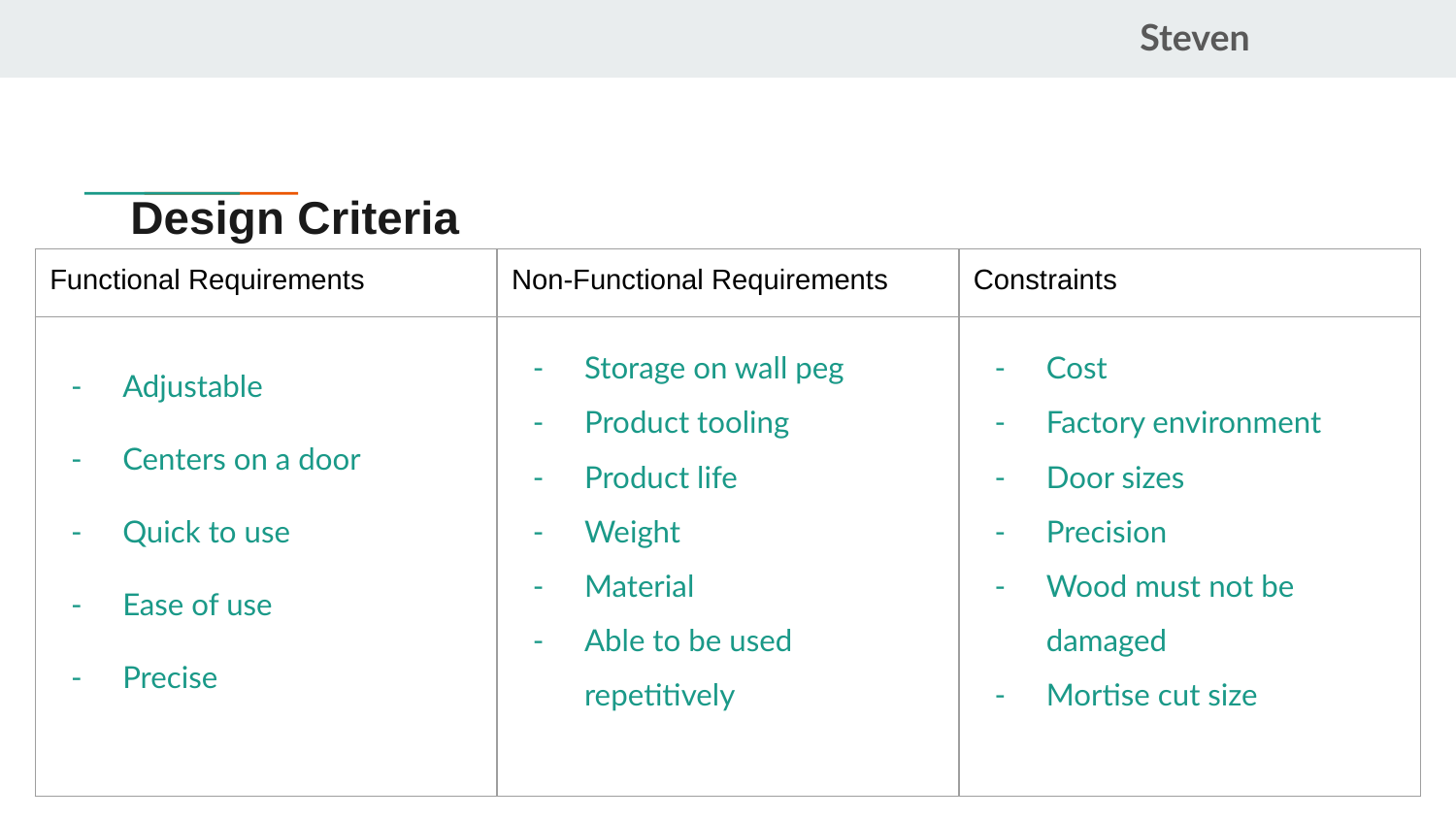

Steven
# Design Criteria
| Functional Requirements | Non-Functional Requirements | Constraints |
| --- | --- | --- |
| Adjustable Centers on a door Quick to use Ease of use Precise | Storage on wall peg Product tooling Product life Weight Material Able to be used repetitively | Cost Factory environment Door sizes Precision Wood must not be damaged Mortise cut size |